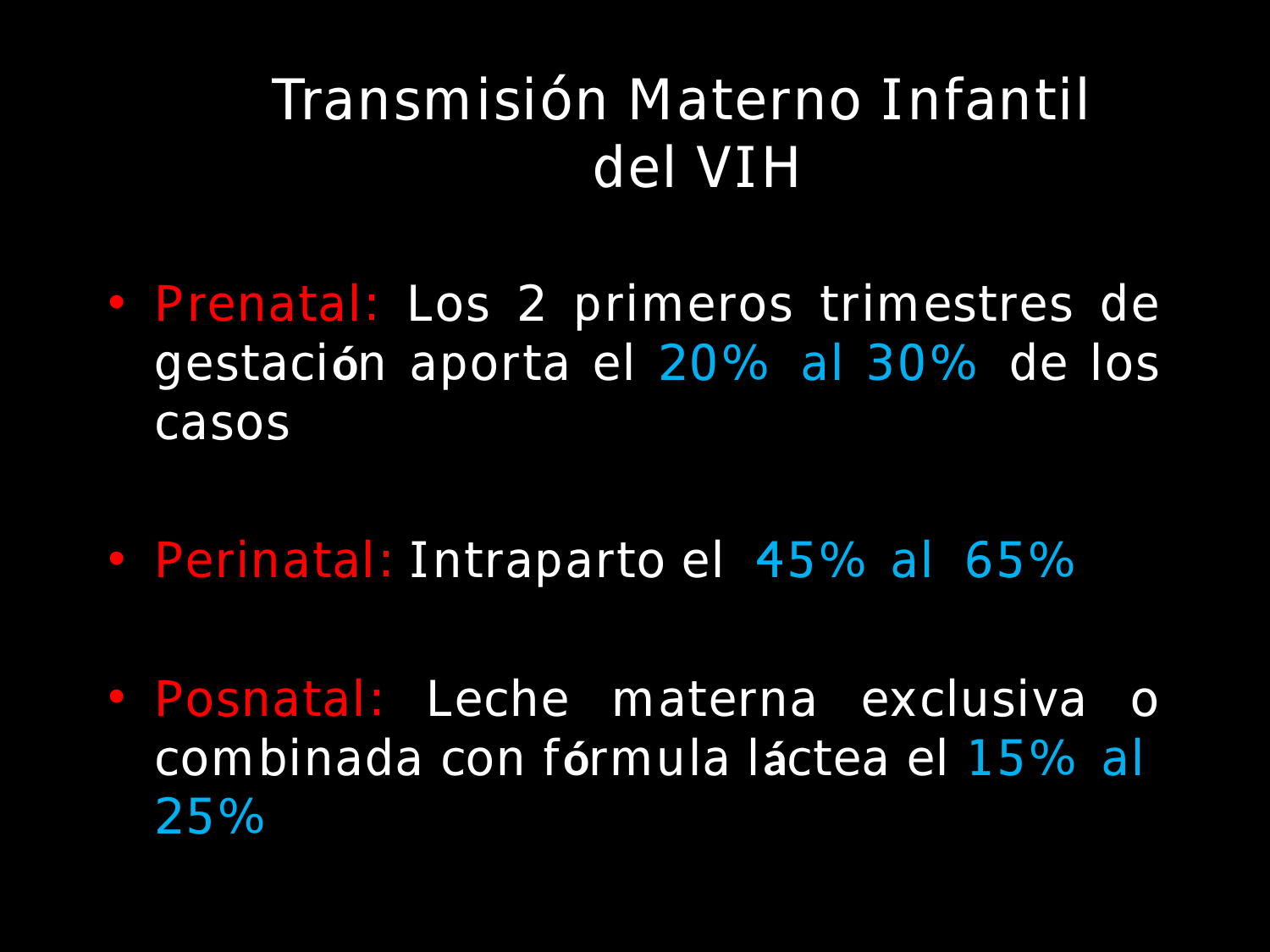

# Transmisión Materno Infantil del VIH

Prenatal: Los 2 primeros trimestres de gestación aporta el 20% al 30% de los casos

Perinatal: Intraparto el  45% al  65%

Posnatal: Leche materna exclusiva o combinada con fórmula láctea el 15% al  25%